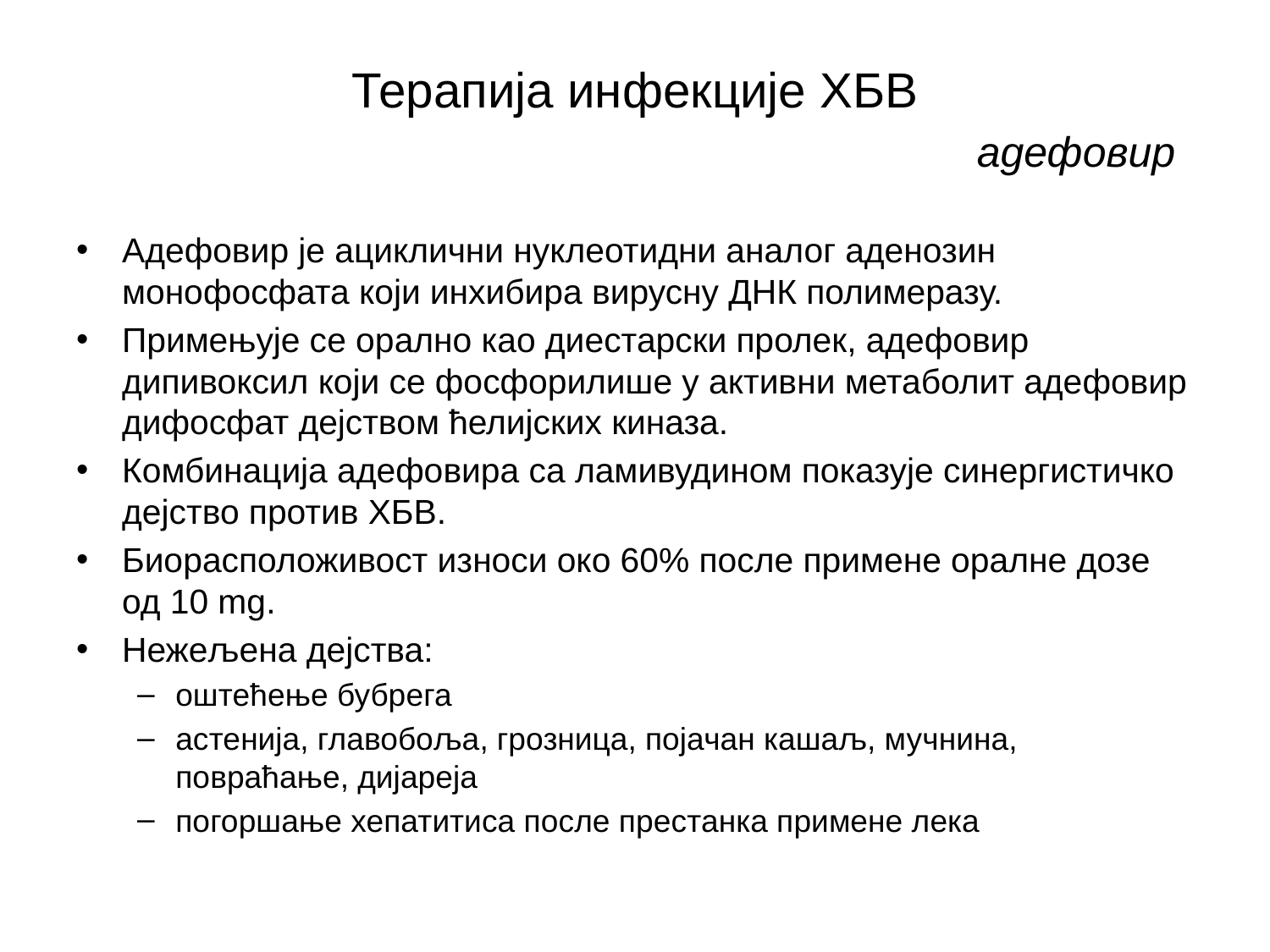

# Терапија инфекције ХБВ адефовир
Адефовир је ациклични нуклеотидни аналог аденозин монофосфата који инхибира вирусну ДНК полимеразу.
Примењује се орално као диестарски пролек, адефовир дипивоксил који се фосфорилише у активни метаболит адефовир дифосфат дејством ћелијских киназа.
Комбинација адефовира са ламивудином показује синергистичко дејство против ХБВ.
Биорасположивост износи око 60% после примене оралне дозе од 10 mg.
Нежељена дејства:
оштећење бубрега
астенија, главобоља, грозница, појачан кашаљ, мучнина, повраћање, дијареја
погоршање хепатитиса после престанка примене лека